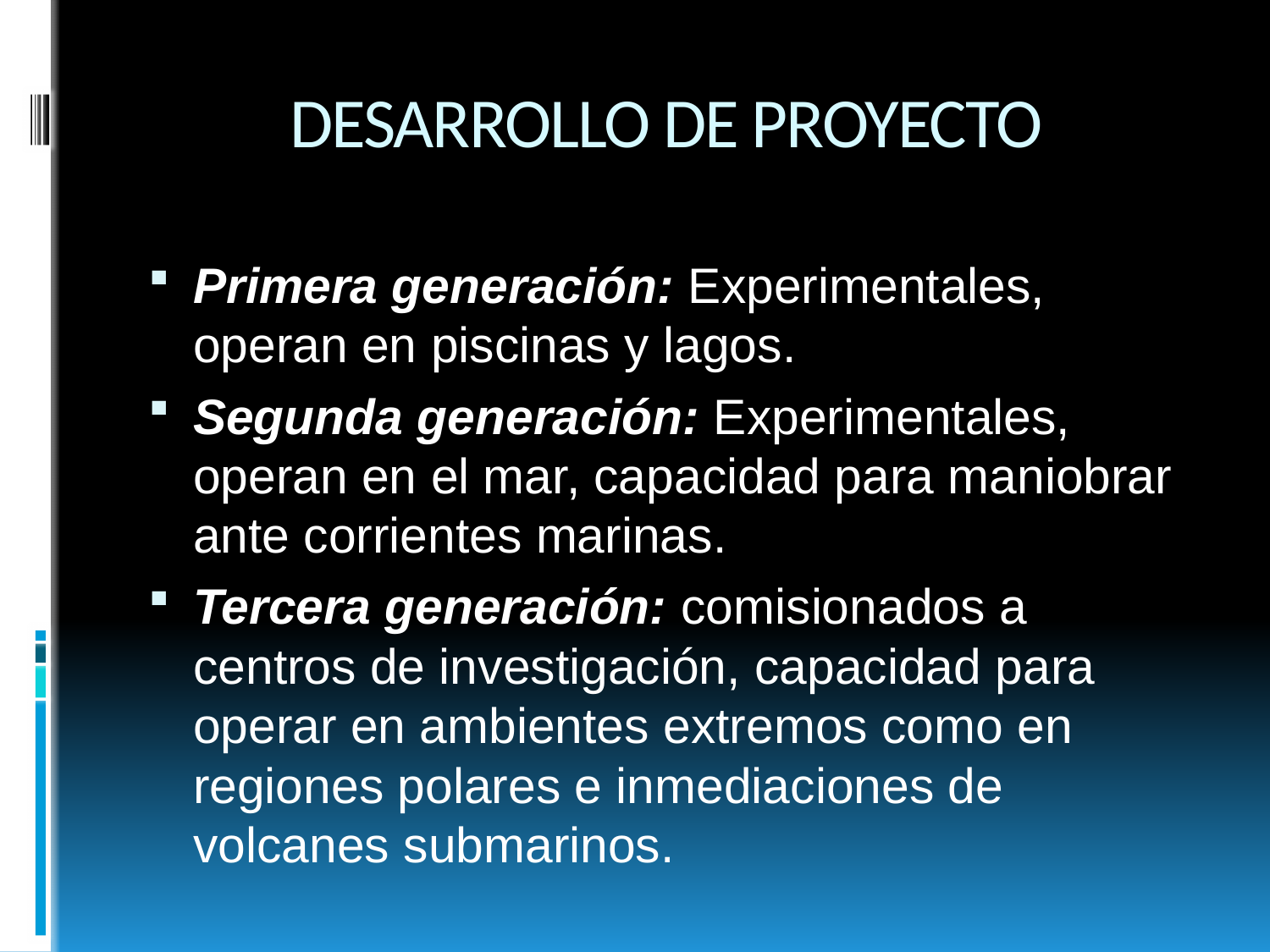

# DESARROLLO DE PROYECTO
Primera generación: Experimentales, operan en piscinas y lagos.
Segunda generación: Experimentales, operan en el mar, capacidad para maniobrar ante corrientes marinas.
Tercera generación: comisionados a centros de investigación, capacidad para operar en ambientes extremos como en regiones polares e inmediaciones de volcanes submarinos.